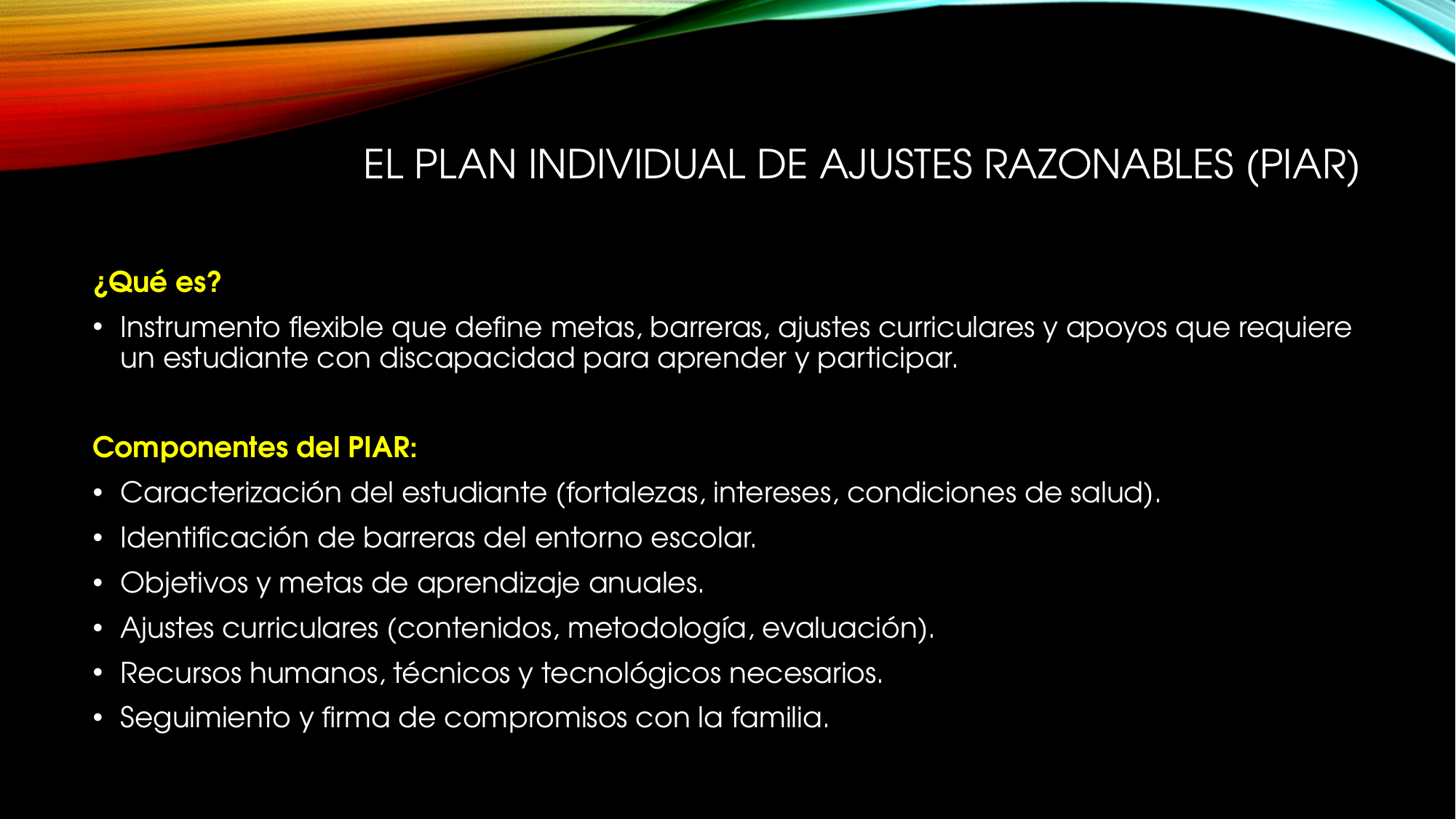

# El Plan Individual de Ajustes Razonables (PIAR)
¿Qué es?
Instrumento flexible que define metas, barreras, ajustes curriculares y apoyos que requiere un estudiante con discapacidad para aprender y participar.

Componentes del PIAR:
Caracterización del estudiante (fortalezas, intereses, condiciones de salud).
Identificación de barreras del entorno escolar.
Objetivos y metas de aprendizaje anuales.
Ajustes curriculares (contenidos, metodología, evaluación).
Recursos humanos, técnicos y tecnológicos necesarios.
Seguimiento y firma de compromisos con la familia.